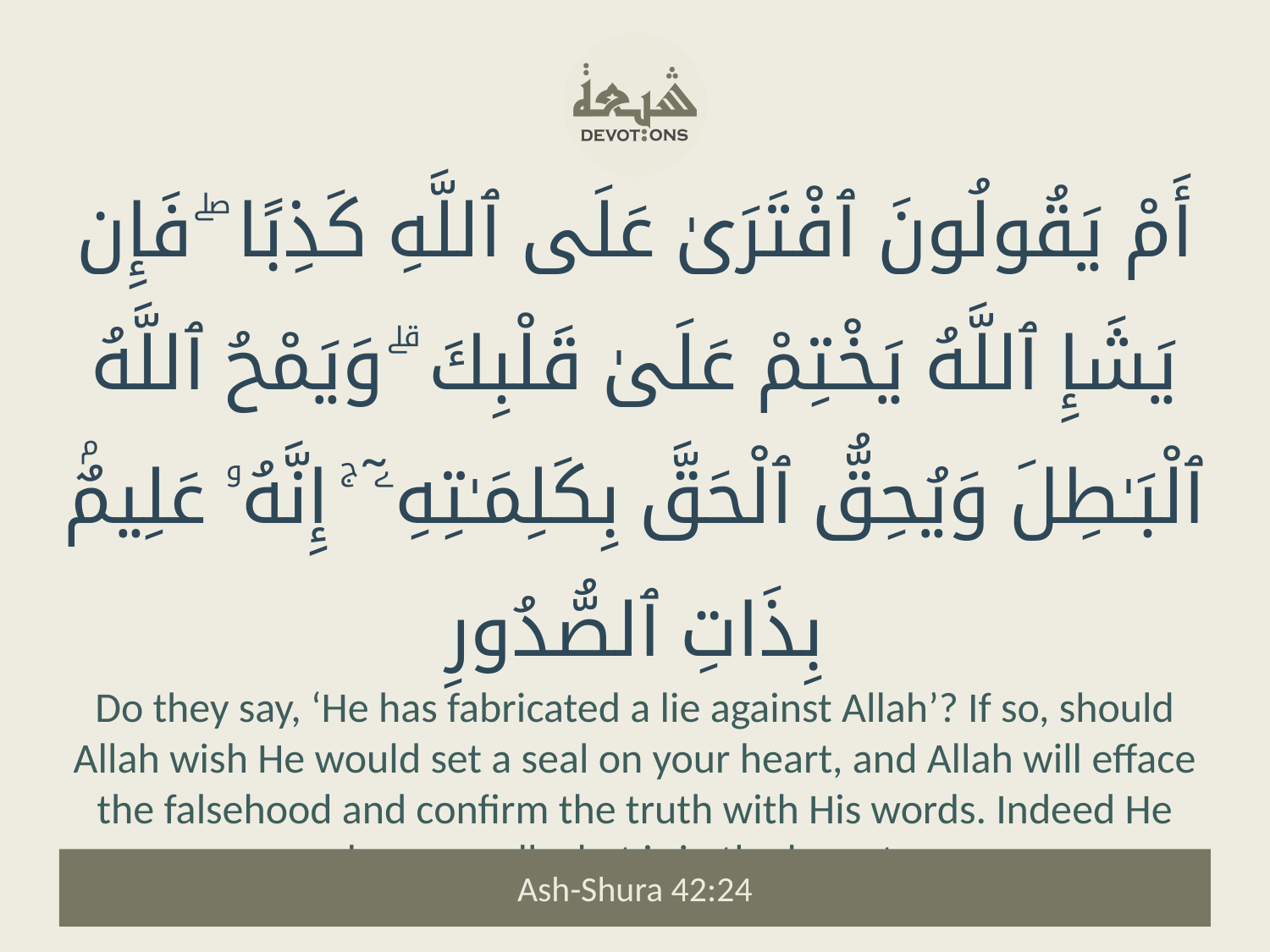

أَمْ يَقُولُونَ ٱفْتَرَىٰ عَلَى ٱللَّهِ كَذِبًا ۖ فَإِن يَشَإِ ٱللَّهُ يَخْتِمْ عَلَىٰ قَلْبِكَ ۗ وَيَمْحُ ٱللَّهُ ٱلْبَـٰطِلَ وَيُحِقُّ ٱلْحَقَّ بِكَلِمَـٰتِهِۦٓ ۚ إِنَّهُۥ عَلِيمٌۢ بِذَاتِ ٱلصُّدُورِ
Do they say, ‘He has fabricated a lie against Allah’? If so, should Allah wish He would set a seal on your heart, and Allah will efface the falsehood and confirm the truth with His words. Indeed He knows well what is in the breasts.
Ash-Shura 42:24